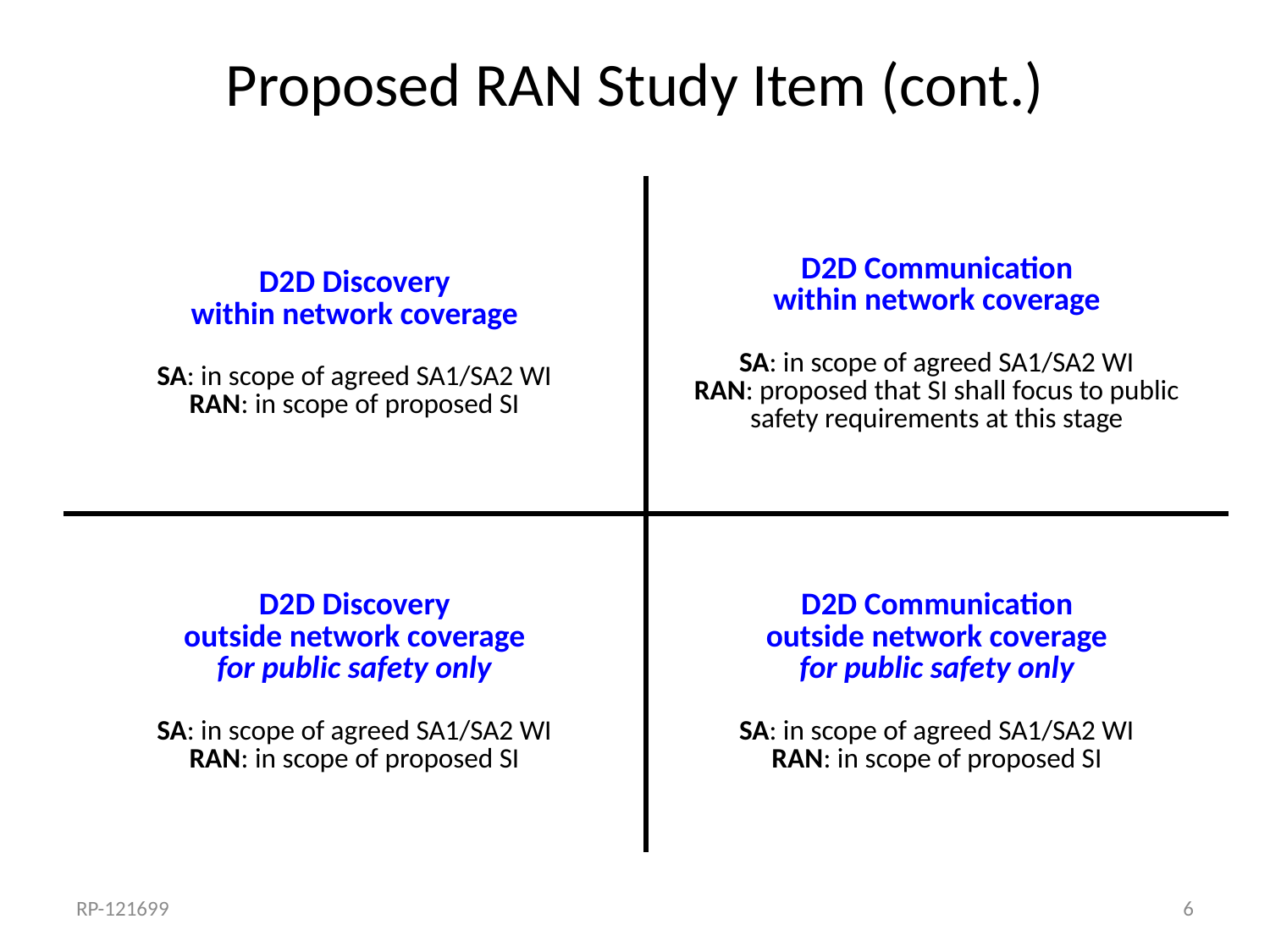

# Proposed RAN Study Item (cont.)
| D2D Discovery within network coverage SA: in scope of agreed SA1/SA2 WI RAN: in scope of proposed SI | D2D Communication within network coverage SA: in scope of agreed SA1/SA2 WI RAN: proposed that SI shall focus to public safety requirements at this stage |
| --- | --- |
| D2D Discovery outside network coverage for public safety only SA: in scope of agreed SA1/SA2 WI RAN: in scope of proposed SI | D2D Communication outside network coverage for public safety only SA: in scope of agreed SA1/SA2 WI RAN: in scope of proposed SI |
RP-121699
6